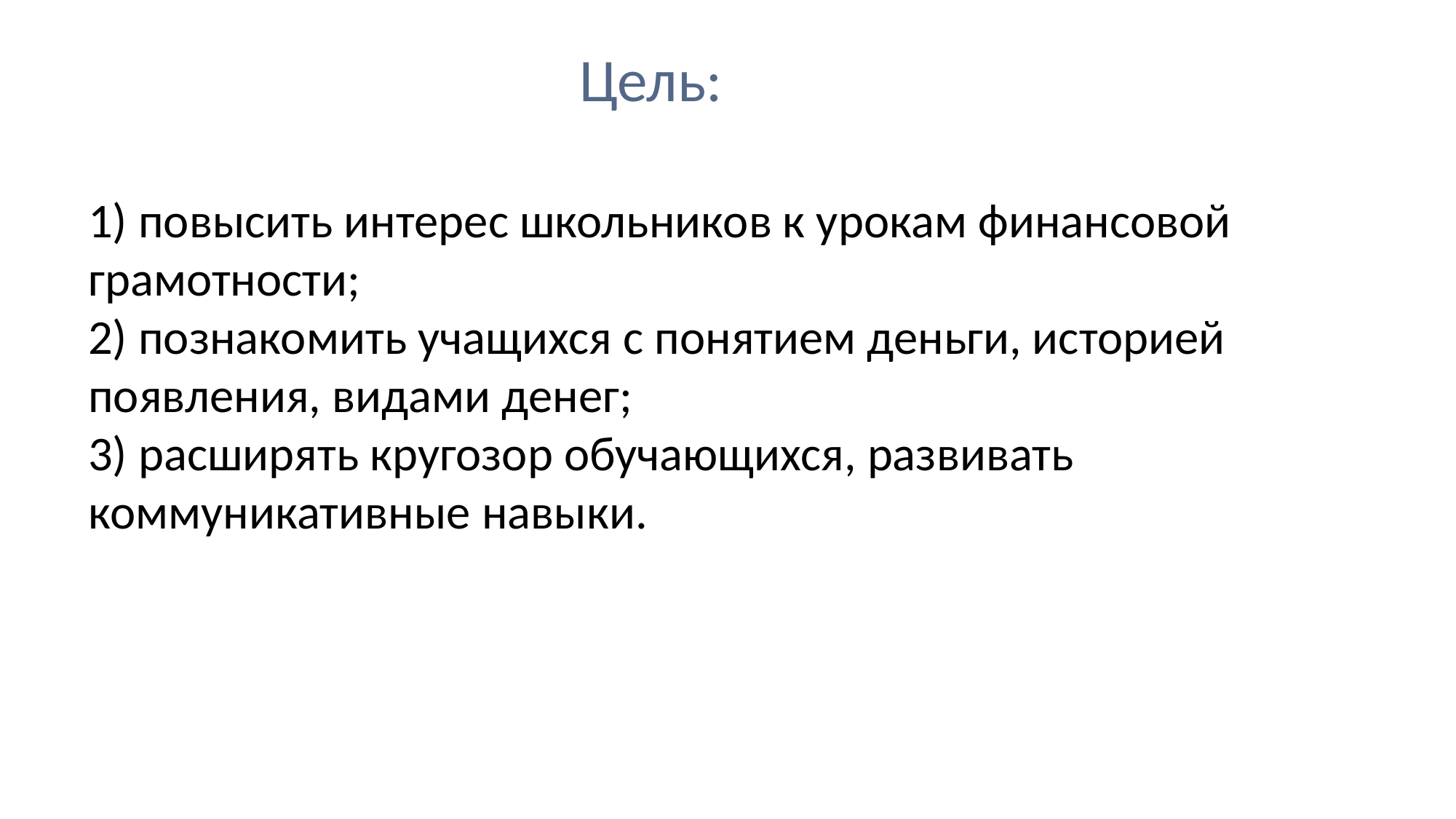

Цель:
1) повысить интерес школьников к урокам финансовой грамотности;
2) познакомить учащихся с понятием деньги, историей появления, видами денег;
3) расширять кругозор обучающихся, развивать коммуникативные навыки.